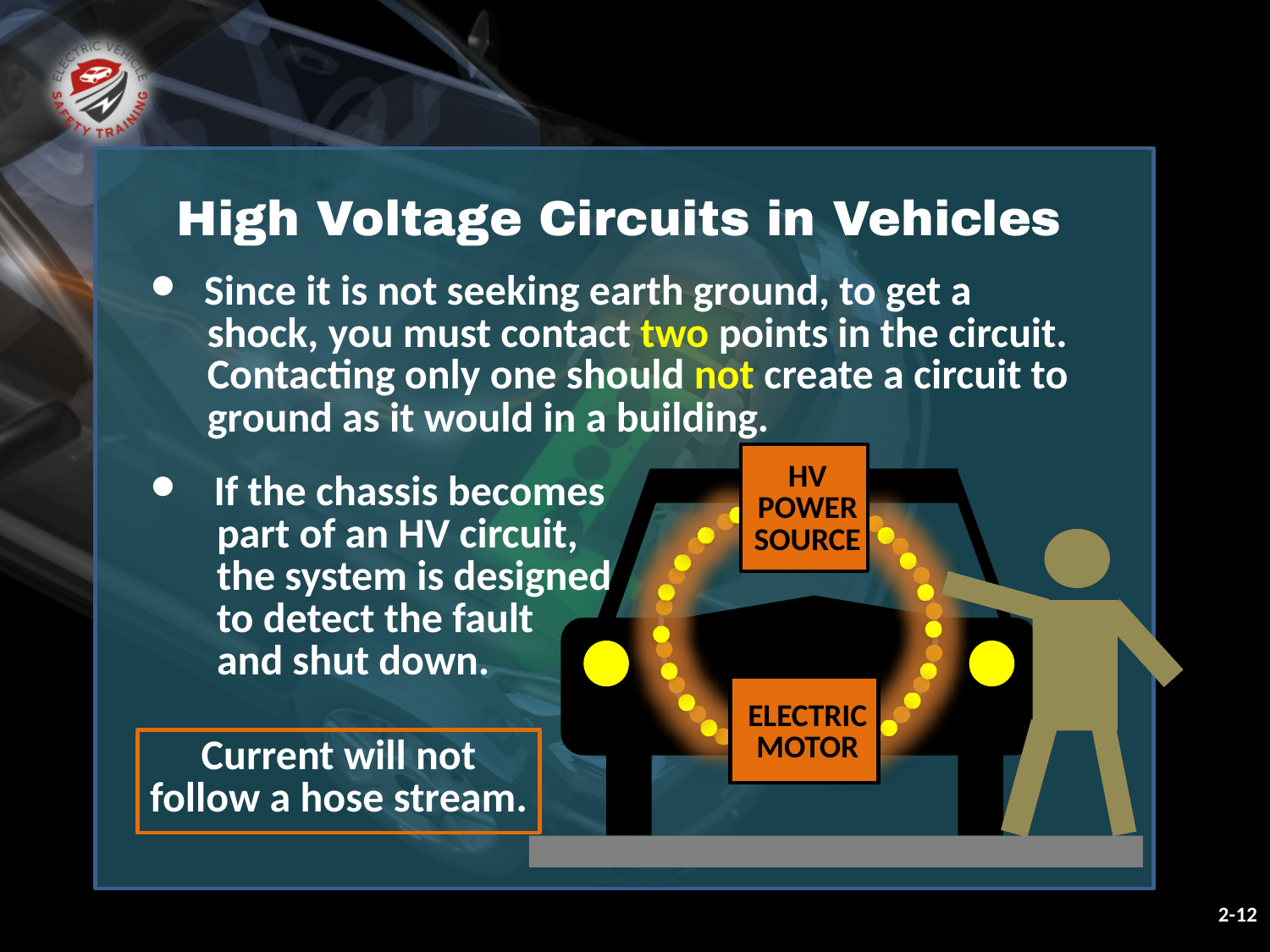

High Voltage Circuits in Vehicles

   Since it is not seeking earth ground, to get a
      shock, you must contact two points in the circuit.
      Contacting only one should not create a circuit to
      ground as it would in a building.

HV
POWER
SOURCE
    If the chassis becomes
       part of an HV circuit,
       the system is designed
       to detect the fault
       and shut down.

ELECTRIC
MOTOR
Current will not
follow a hose stream.

2-12